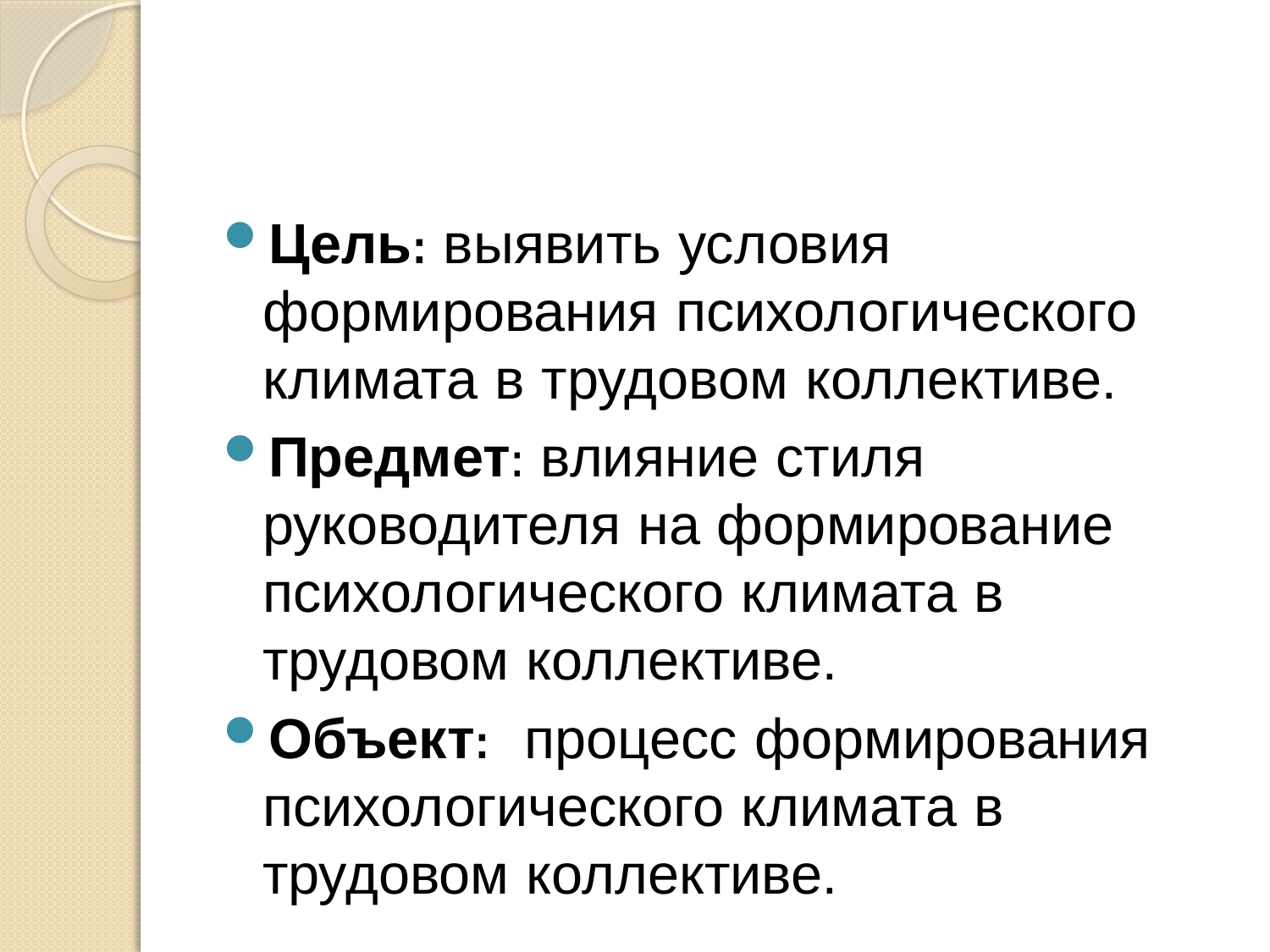

#
Цель: выявить условия формирования психологического климата в трудовом коллективе.
Предмет: влияние стиля руководителя на формирование психологического климата в трудовом коллективе.
Объект:  процесс формирования психологического климата в трудовом коллективе.